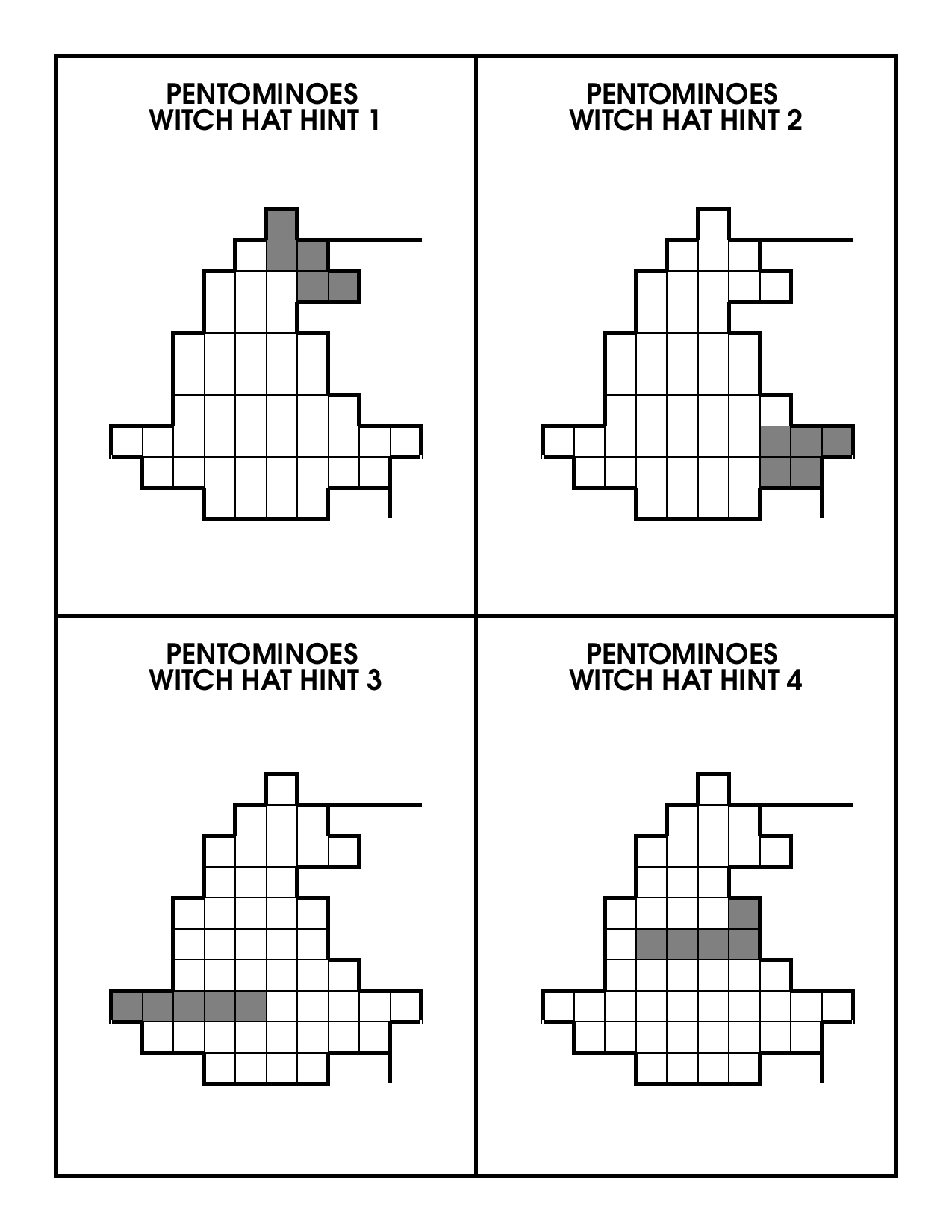

| PENTOMINOES WITCH HAT HINT 1 | PENTOMINOES WITCH HAT HINT 2 |
| --- | --- |
| PENTOMINOES WITCH HAT HINT 3 | PENTOMINOES WITCH HAT HINT 4 |
|  |  |  |  |  |  |  |  |  |  |
| --- | --- | --- | --- | --- | --- | --- | --- | --- | --- |
|  |  |  |  |  |  |  |  |  |  |
|  |  |  |  |  |  |  |  |  |  |
|  |  |  |  |  |  |  |  |  |  |
|  |  |  |  |  |  |  |  |  |  |
|  |  |  |  |  |  |  |  |  |  |
|  |  |  |  |  |  |  |  |  |  |
|  |  |  |  |  |  |  |  |  |  |
|  |  |  |  |  |  |  |  |  |  |
|  |  |  |  |  |  |  |  |  |  |
|  |  |  |  |  |  |  |  |  |  |
| --- | --- | --- | --- | --- | --- | --- | --- | --- | --- |
|  |  |  |  |  |  |  |  |  |  |
|  |  |  |  |  |  |  |  |  |  |
|  |  |  |  |  |  |  |  |  |  |
|  |  |  |  |  |  |  |  |  |  |
|  |  |  |  |  |  |  |  |  |  |
|  |  |  |  |  |  |  |  |  |  |
|  |  |  |  |  |  |  |  |  |  |
|  |  |  |  |  |  |  |  |  |  |
|  |  |  |  |  |  |  |  |  |  |
|  |  |  |  |  |  |  |  |  |  |
| --- | --- | --- | --- | --- | --- | --- | --- | --- | --- |
|  |  |  |  |  |  |  |  |  |  |
|  |  |  |  |  |  |  |  |  |  |
|  |  |  |  |  |  |  |  |  |  |
|  |  |  |  |  |  |  |  |  |  |
|  |  |  |  |  |  |  |  |  |  |
|  |  |  |  |  |  |  |  |  |  |
|  |  |  |  |  |  |  |  |  |  |
|  |  |  |  |  |  |  |  |  |  |
|  |  |  |  |  |  |  |  |  |  |
|  |  |  |  |  |  |  |  |  |  |
| --- | --- | --- | --- | --- | --- | --- | --- | --- | --- |
|  |  |  |  |  |  |  |  |  |  |
|  |  |  |  |  |  |  |  |  |  |
|  |  |  |  |  |  |  |  |  |  |
|  |  |  |  |  |  |  |  |  |  |
|  |  |  |  |  |  |  |  |  |  |
|  |  |  |  |  |  |  |  |  |  |
|  |  |  |  |  |  |  |  |  |  |
|  |  |  |  |  |  |  |  |  |  |
|  |  |  |  |  |  |  |  |  |  |